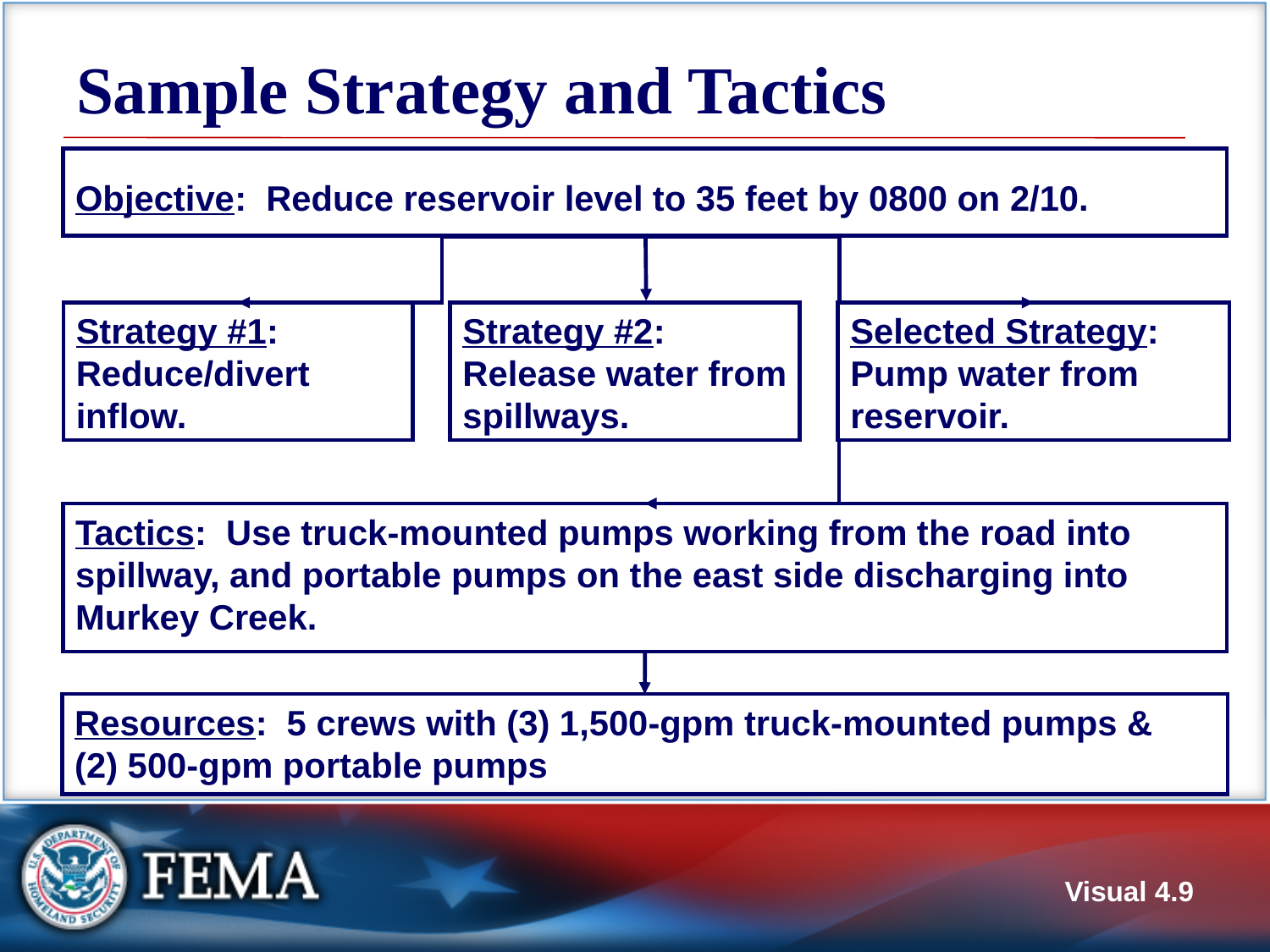

# Sample Strategy and Tactics
Objective:  Reduce reservoir level to 35 feet by 0800 on 2/10.
Strategy #1:  Reduce/divert inflow.
Strategy #2:  Release water from spillways.
Selected Strategy:  Pump water from reservoir.
Tactics:  Use truck-mounted pumps working from the road into spillway, and portable pumps on the east side discharging into Murkey Creek.
Resources:  5 crews with (3) 1,500-gpm truck-mounted pumps &
(2) 500-gpm portable pumps
Visual 4.9